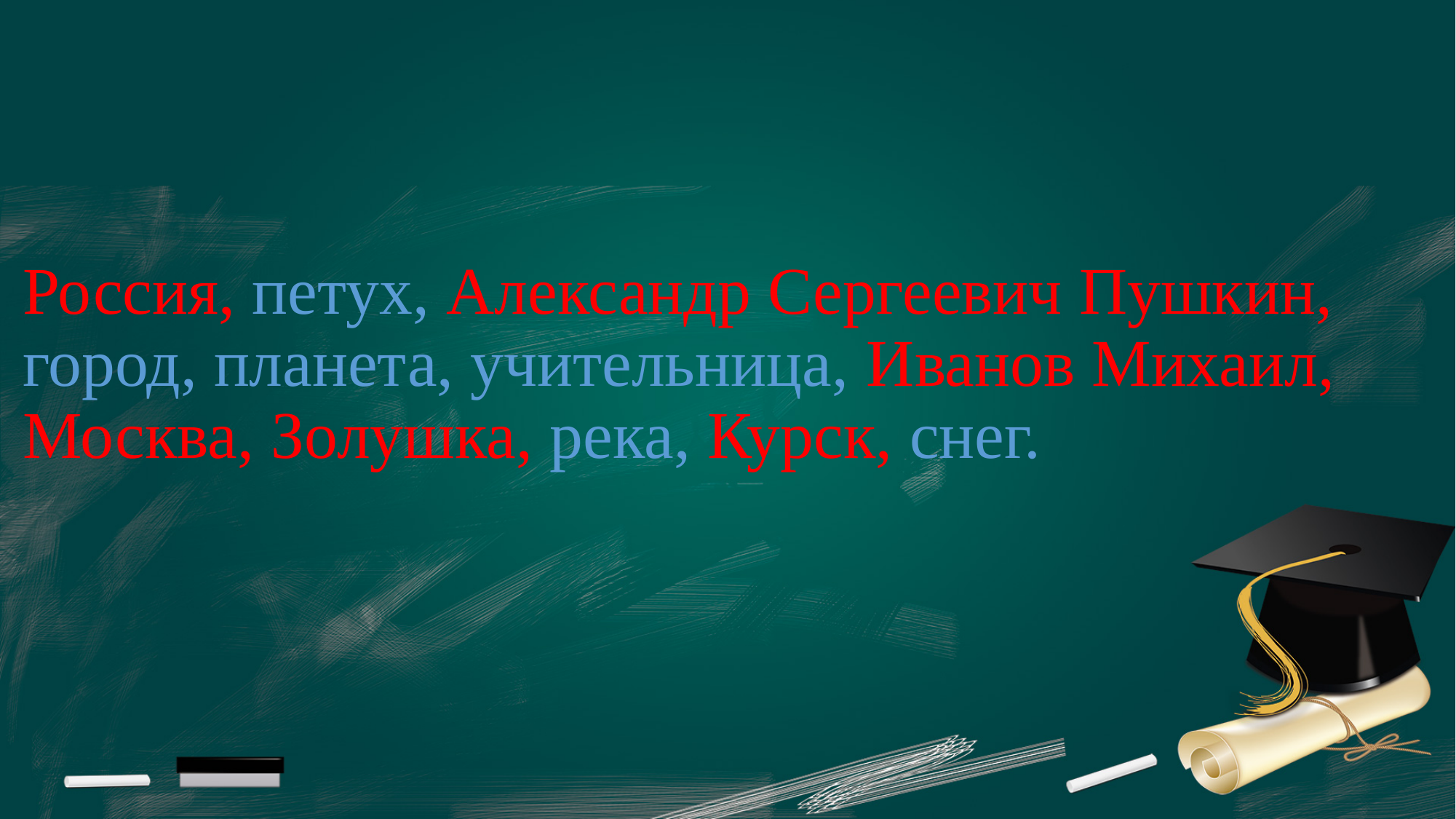

# Россия, петух, Александр Сергеевич Пушкин, город, планета, учительница, Иванов Михаил, Москва, Золушка, река, Курск, снег.